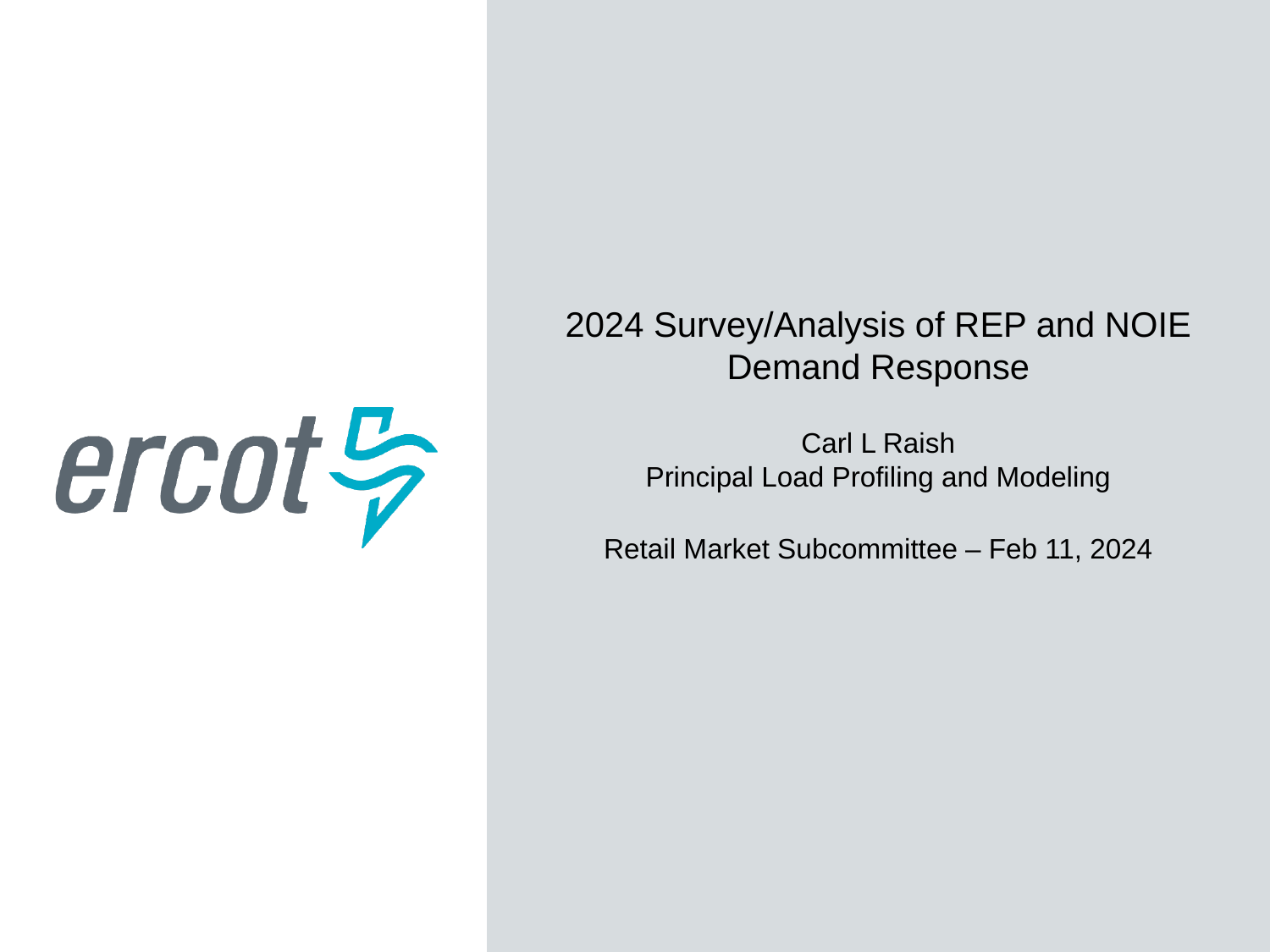

2024 Survey/Analysis of REP and NOIE Demand Response

Carl L Raish
Principal Load Profiling and Modeling

Retail Market Subcommittee – Feb 11, 2024